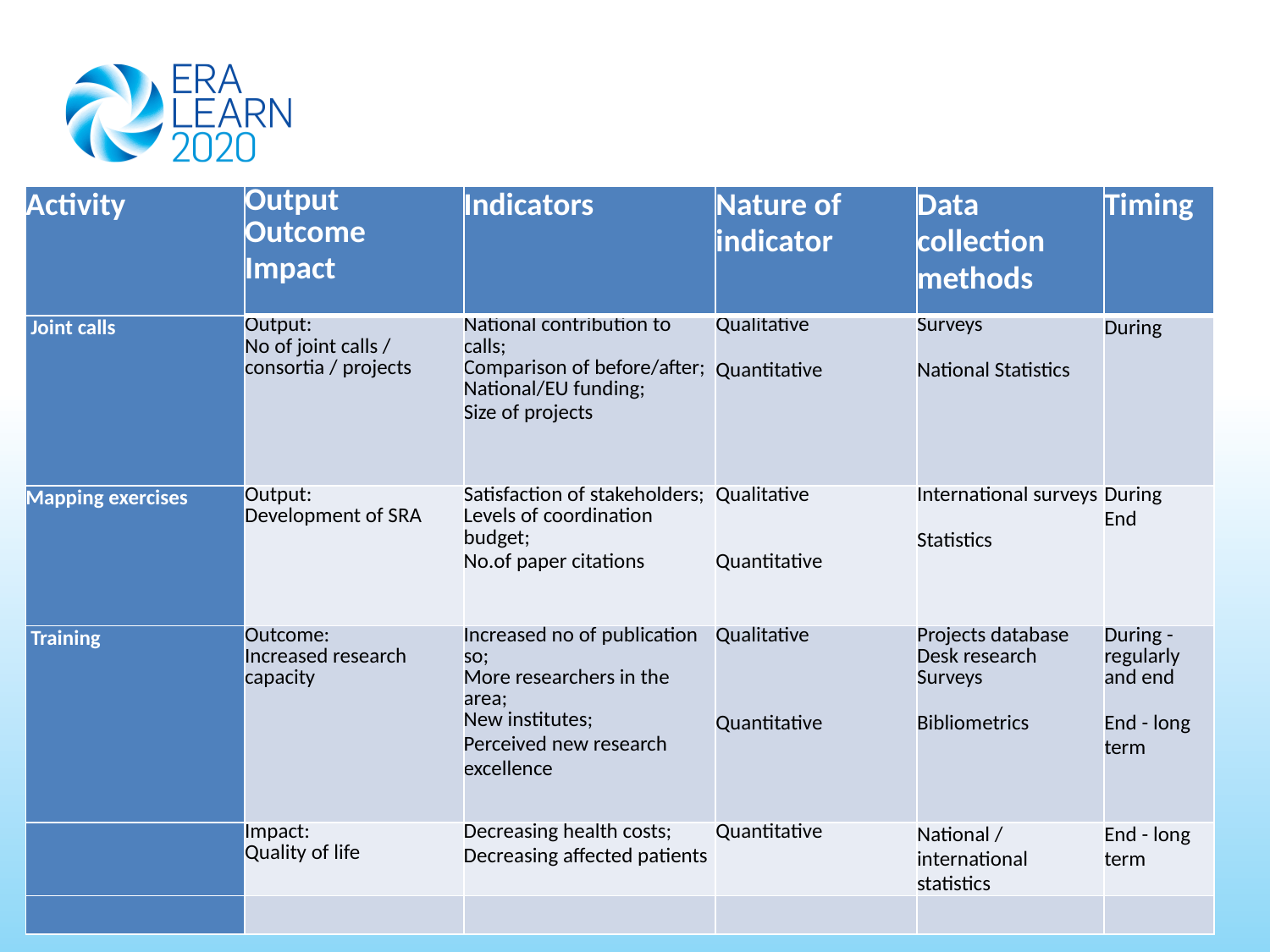

| Activity | Output Outcome Impact | Indicators | Nature of indicator | Data collection methods | Timing |
| --- | --- | --- | --- | --- | --- |
| Joint calls | Output: No of joint calls / consortia / projects | National contribution to calls; Comparison of before/after; National/EU funding; Size of projects | Qualitative Quantitative | Surveys National Statistics | During |
| Mapping exercises | Output: Development of SRA | Satisfaction of stakeholders; Levels of coordination budget; No.of paper citations | Qualitative Quantitative | International surveys Statistics | During End |
| Training | Outcome: Increased research capacity | Increased no of publication so; More researchers in the area; New institutes; Perceived new research excellence | Qualitative Quantitative | Projects database Desk research Surveys Bibliometrics | During - regularly and end End - long term |
|  | Impact: Quality of life | Decreasing health costs; Decreasing affected patients | Quantitative | National / international statistics | End - long term |
|  |  |  |  |  |  |